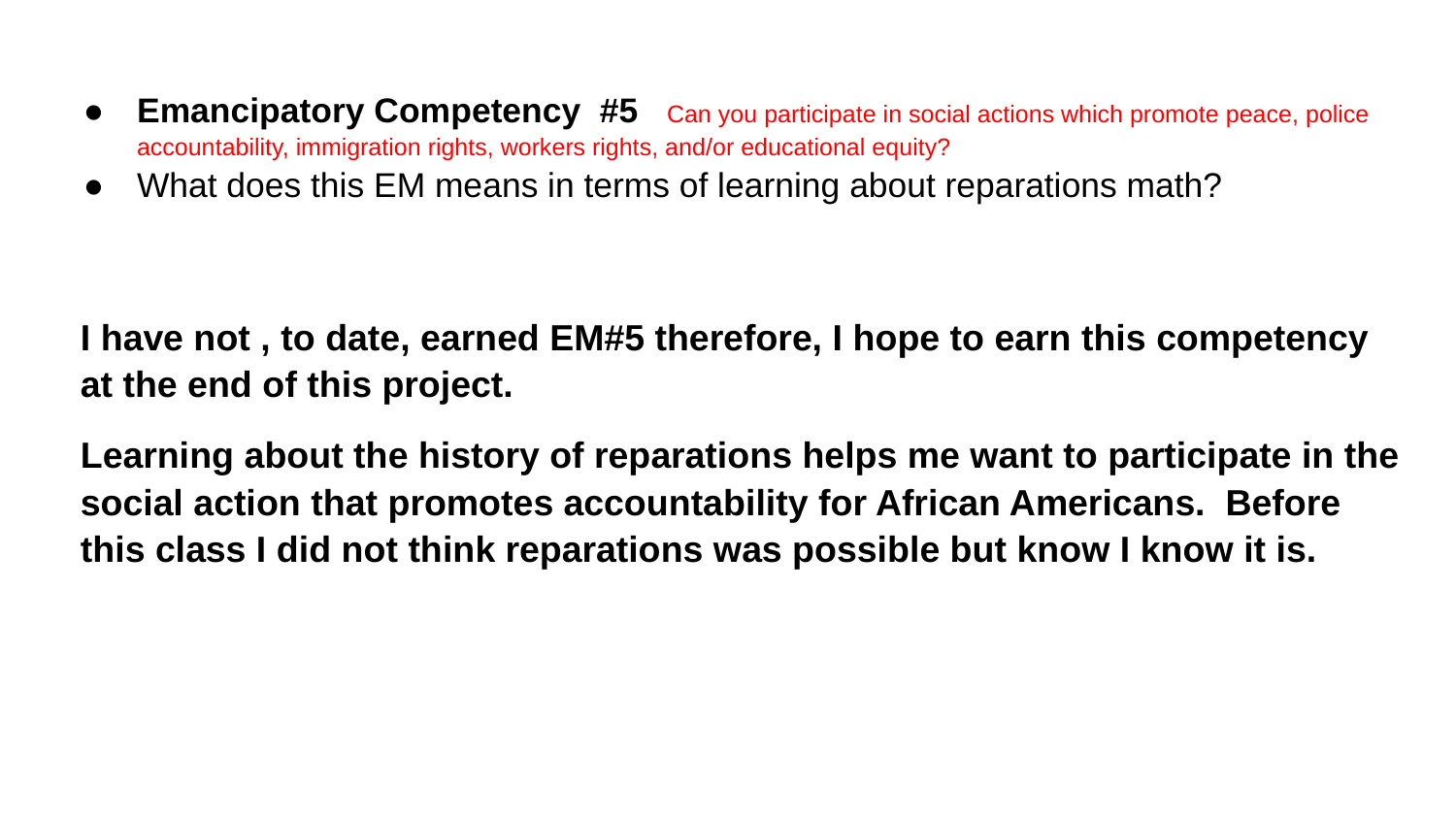

# Emancipatory Competency  #5   Can you participate in social actions which promote peace, police accountability, immigration rights, workers rights, and/or educational equity?
What does this EM means in terms of learning about reparations math?
I have not , to date, earned EM#5 therefore, I hope to earn this competency at the end of this project.
Learning about the history of reparations helps me want to participate in the social action that promotes accountability for African Americans.  Before this class I did not think reparations was possible but know I know it is.